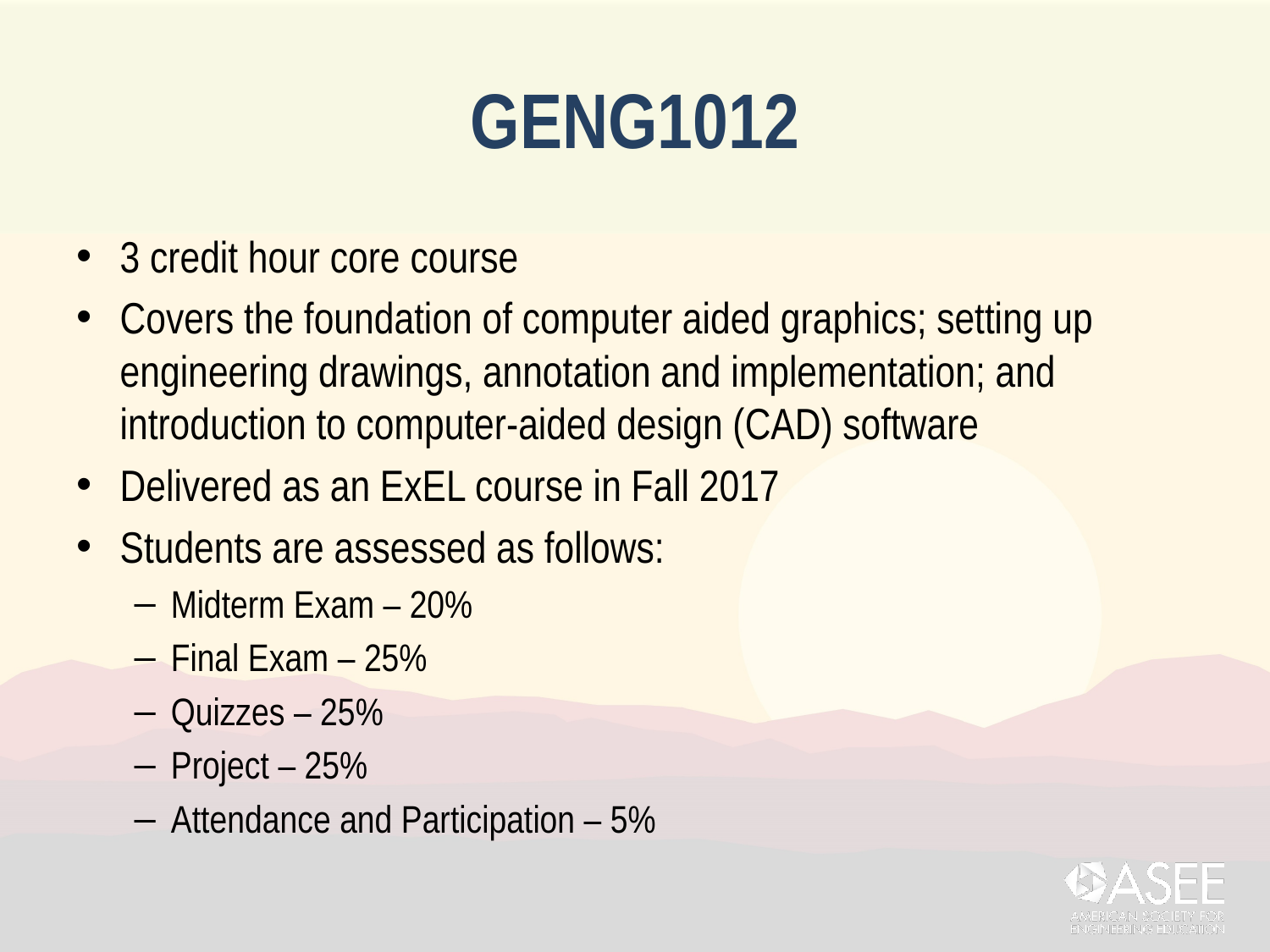

# GENG1012
3 credit hour core course
Covers the foundation of computer aided graphics; setting up engineering drawings, annotation and implementation; and introduction to computer-aided design (CAD) software
Delivered as an ExEL course in Fall 2017
Students are assessed as follows:
Midterm Exam – 20%
Final Exam – 25%
Quizzes – 25%
Project – 25%
Attendance and Participation – 5%